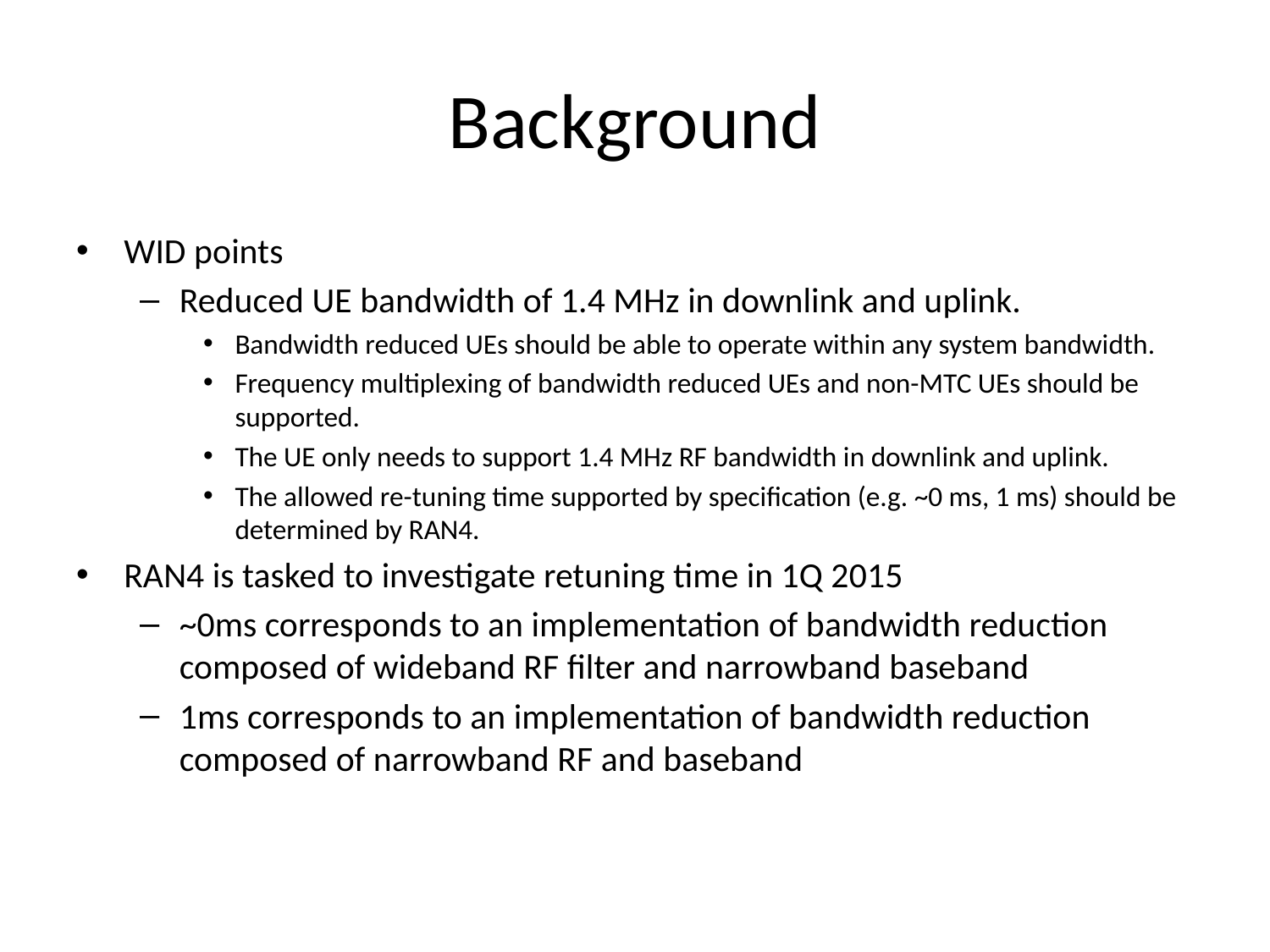

# Background
WID points
Reduced UE bandwidth of 1.4 MHz in downlink and uplink.
Bandwidth reduced UEs should be able to operate within any system bandwidth.
Frequency multiplexing of bandwidth reduced UEs and non-MTC UEs should be supported.
The UE only needs to support 1.4 MHz RF bandwidth in downlink and uplink.
The allowed re-tuning time supported by specification (e.g. ~0 ms, 1 ms) should be determined by RAN4.
RAN4 is tasked to investigate retuning time in 1Q 2015
~0ms corresponds to an implementation of bandwidth reduction composed of wideband RF filter and narrowband baseband
1ms corresponds to an implementation of bandwidth reduction composed of narrowband RF and baseband